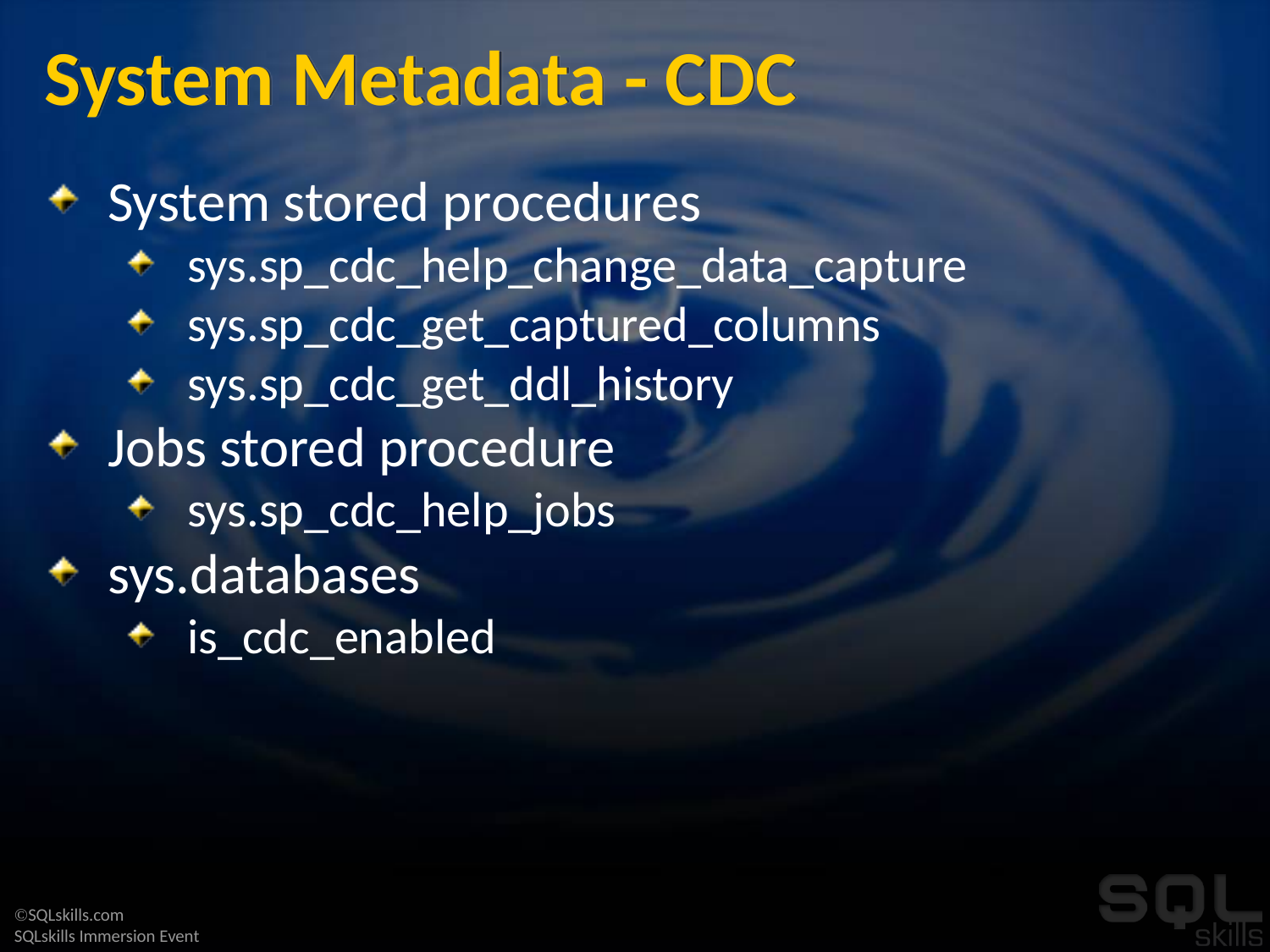

# System Metadata - CDC
System stored procedures
sys.sp_cdc_help_change_data_capture
sys.sp_cdc_get_captured_columns
sys.sp_cdc_get_ddl_history
Jobs stored procedure
sys.sp_cdc_help_jobs
sys.databases
is_cdc_enabled